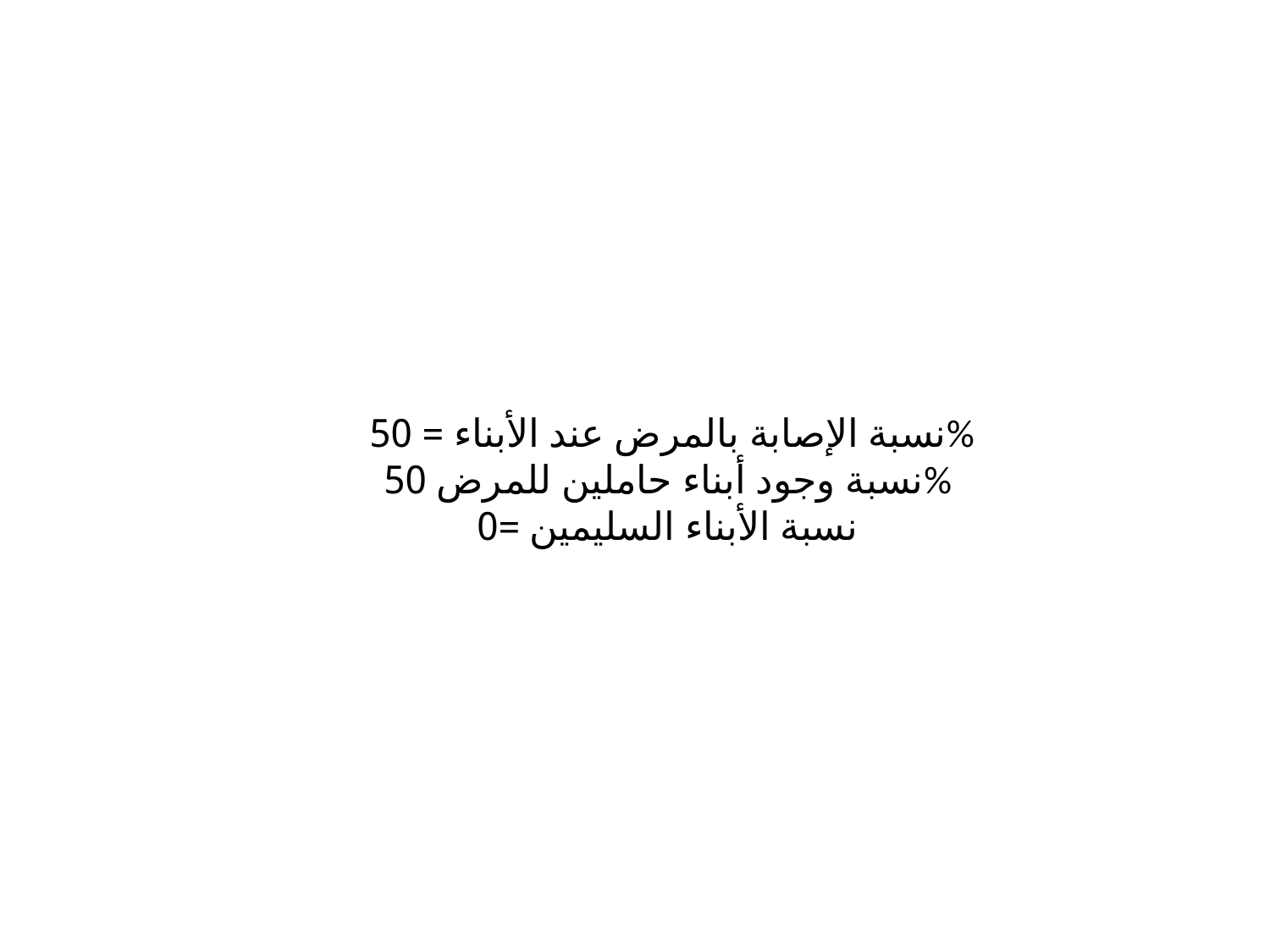

نسبة الإصابة بالمرض عند الأبناء = 50%
نسبة وجود أبناء حاملين للمرض 50%
نسبة الأبناء السليمين =0